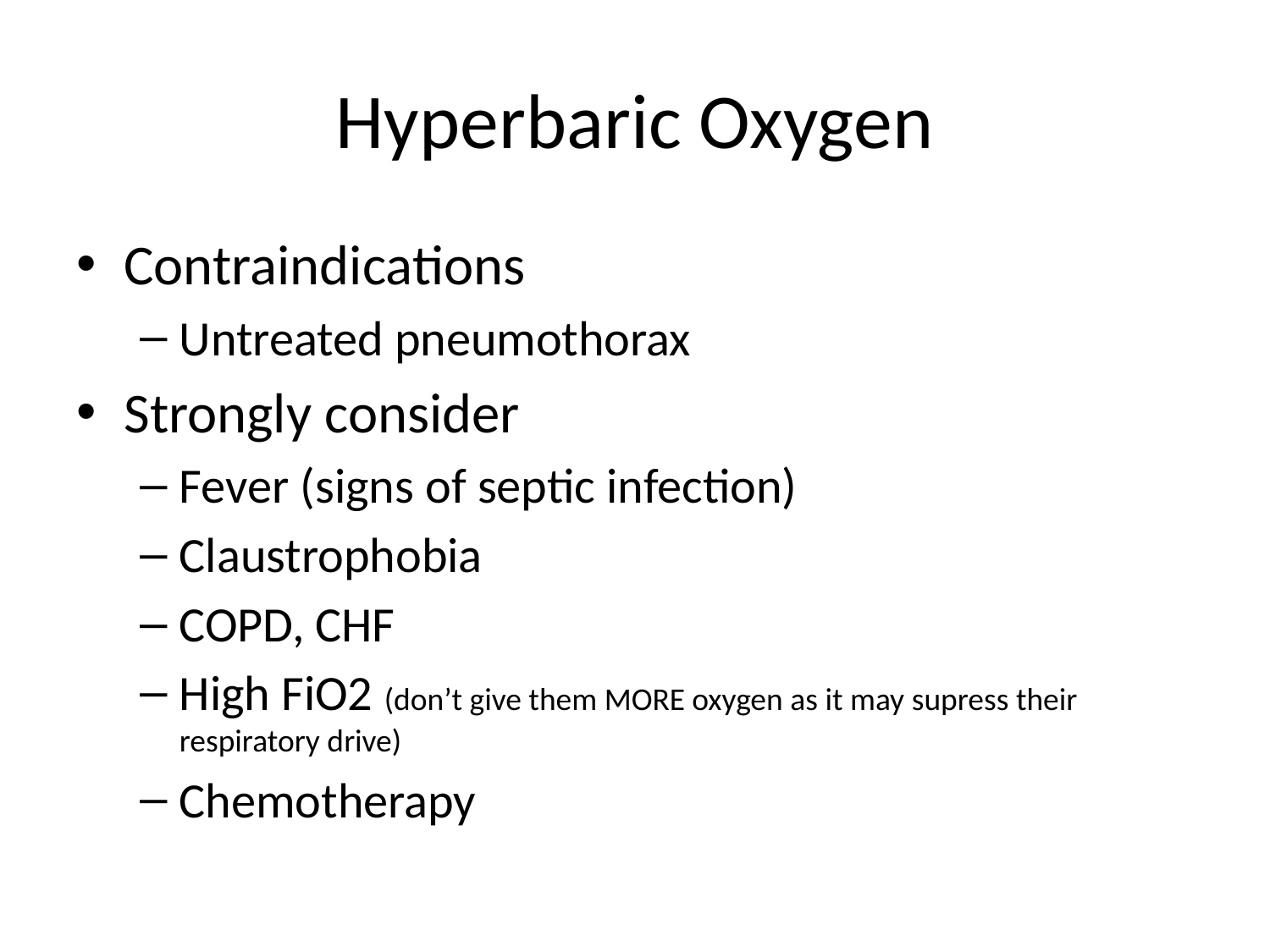

# Hyperbaric Oxygen
Contraindications
Untreated pneumothorax
Strongly consider
Fever (signs of septic infection)
Claustrophobia
COPD, CHF
High FiO2 (don’t give them MORE oxygen as it may supress their respiratory drive)
Chemotherapy